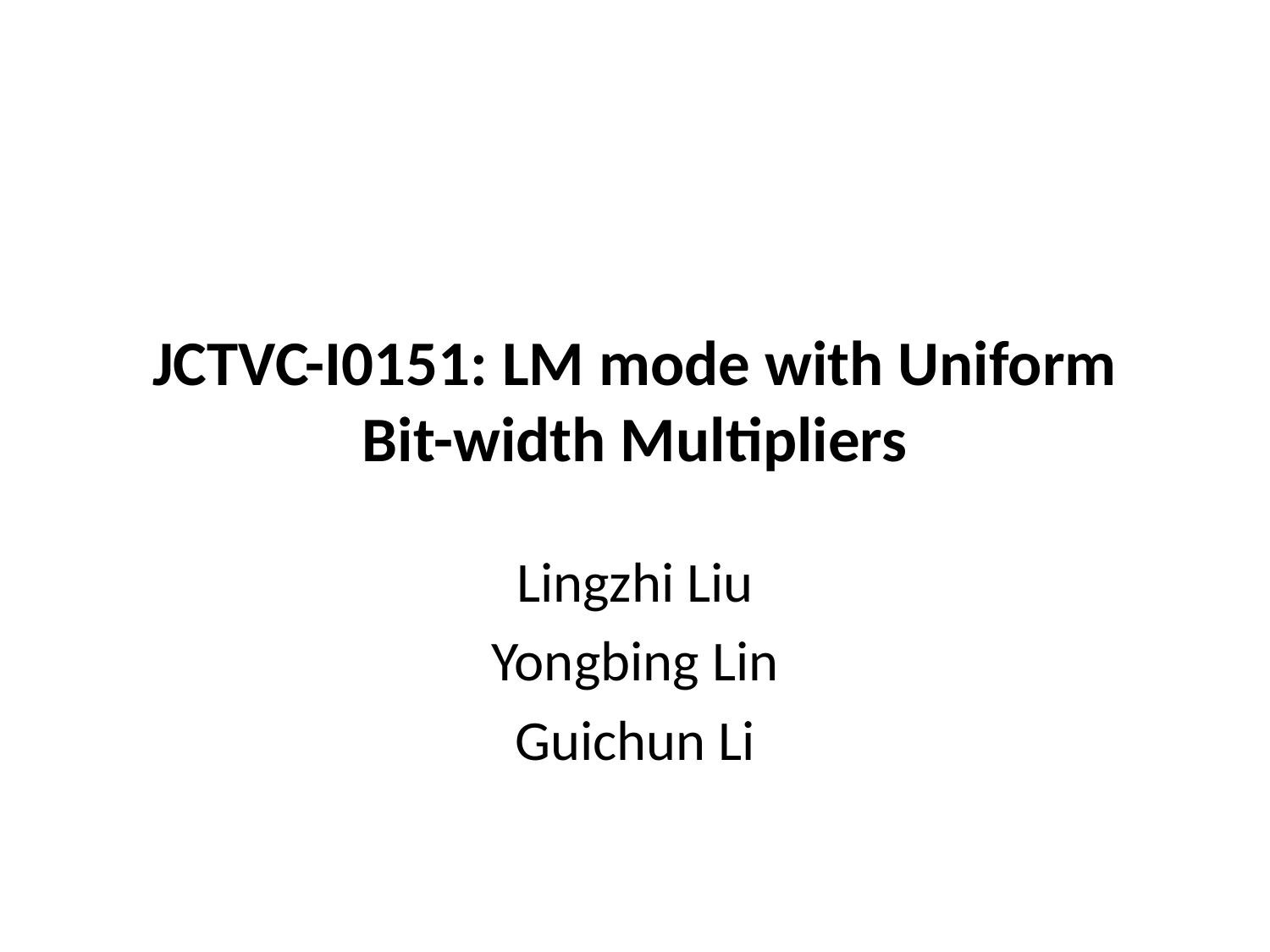

# JCTVC-I0151: LM mode with Uniform Bit-width Multipliers
Lingzhi Liu
Yongbing Lin
Guichun Li